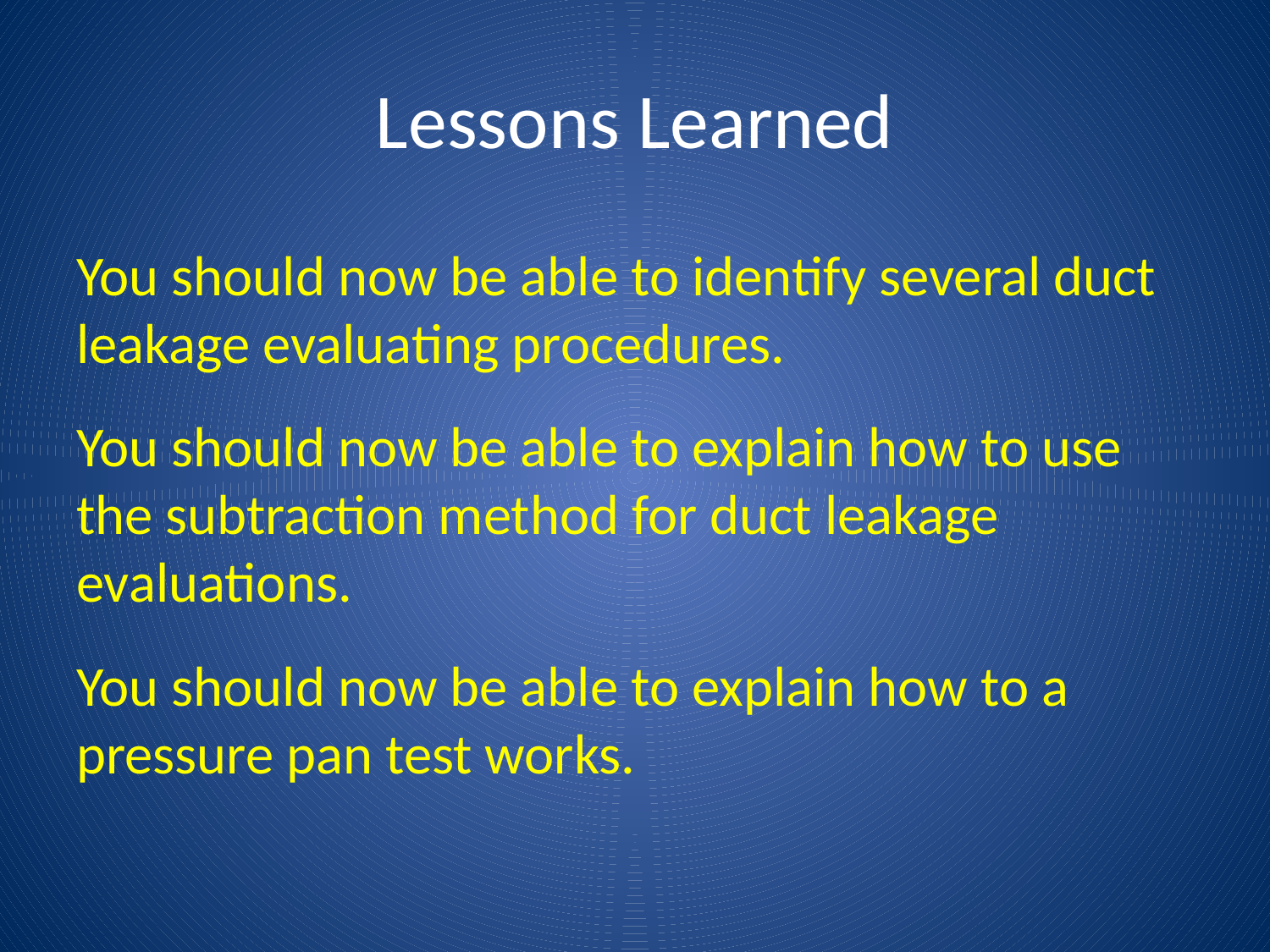

# Lessons Learned
You should now be able to identify several duct leakage evaluating procedures.

You should now be able to explain how to use the subtraction method for duct leakage evaluations.

You should now be able to explain how to a pressure pan test works.